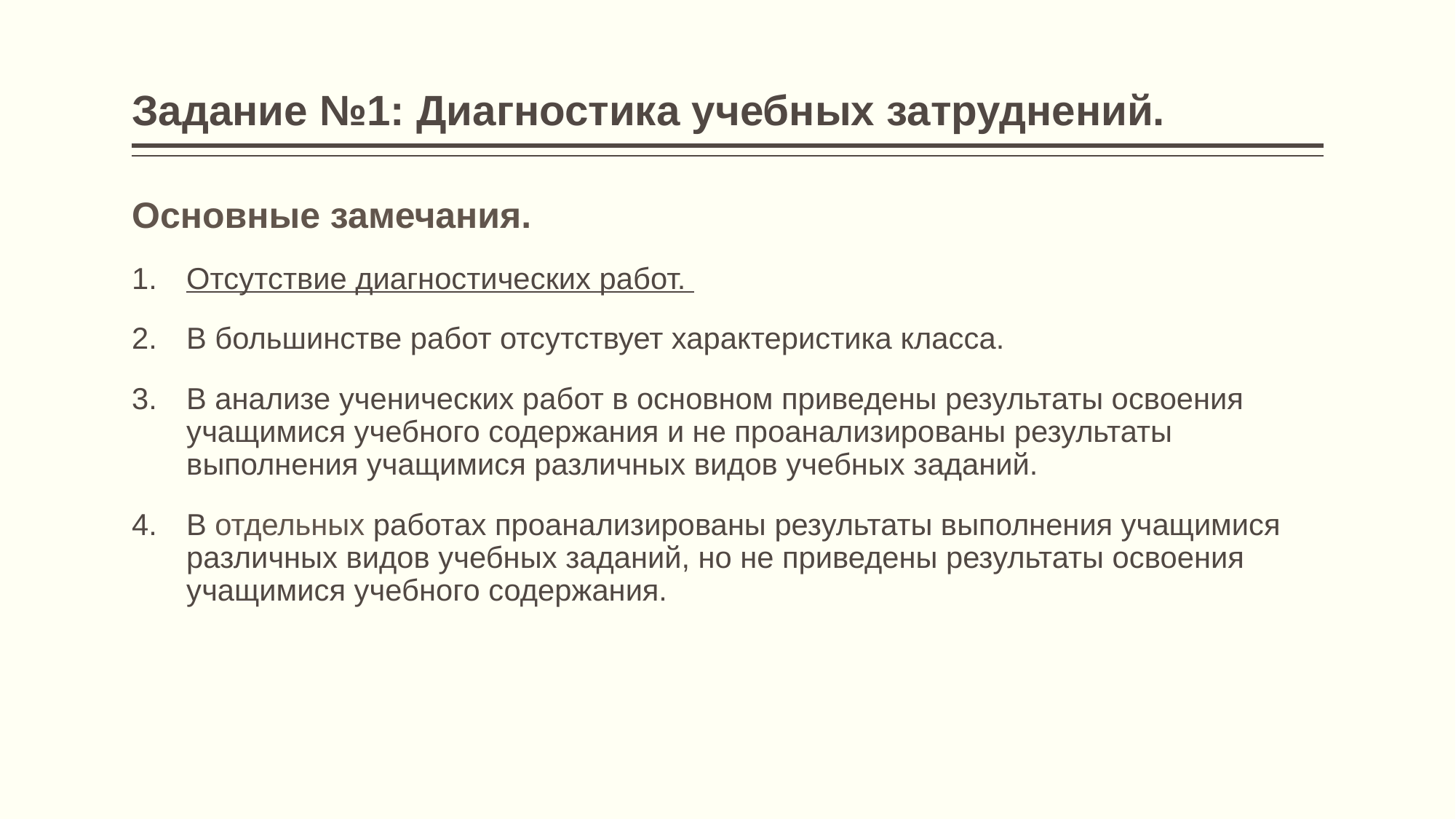

# Задание №1: Диагностика учебных затруднений.
Основные замечания.
Отсутствие диагностических работ.
В большинстве работ отсутствует характеристика класса.
В анализе ученических работ в основном приведены результаты освоения учащимися учебного содержания и не проанализированы результаты выполнения учащимися различных видов учебных заданий.
В отдельных работах проанализированы результаты выполнения учащимися различных видов учебных заданий, но не приведены результаты освоения учащимися учебного содержания.